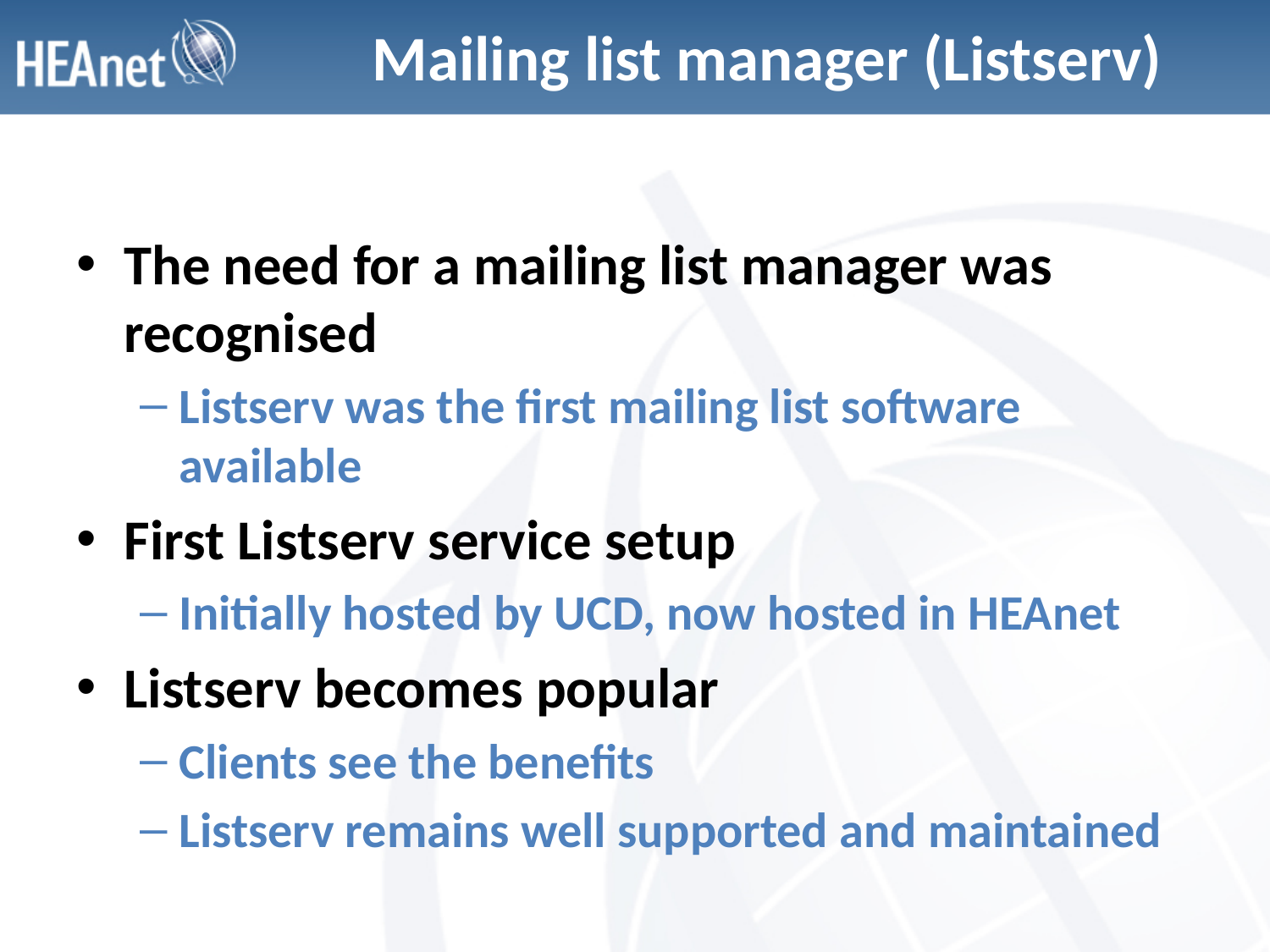

# Mailing list manager (Listserv)
The need for a mailing list manager was recognised
Listserv was the first mailing list software available
First Listserv service setup
Initially hosted by UCD, now hosted in HEAnet
Listserv becomes popular
Clients see the benefits
Listserv remains well supported and maintained